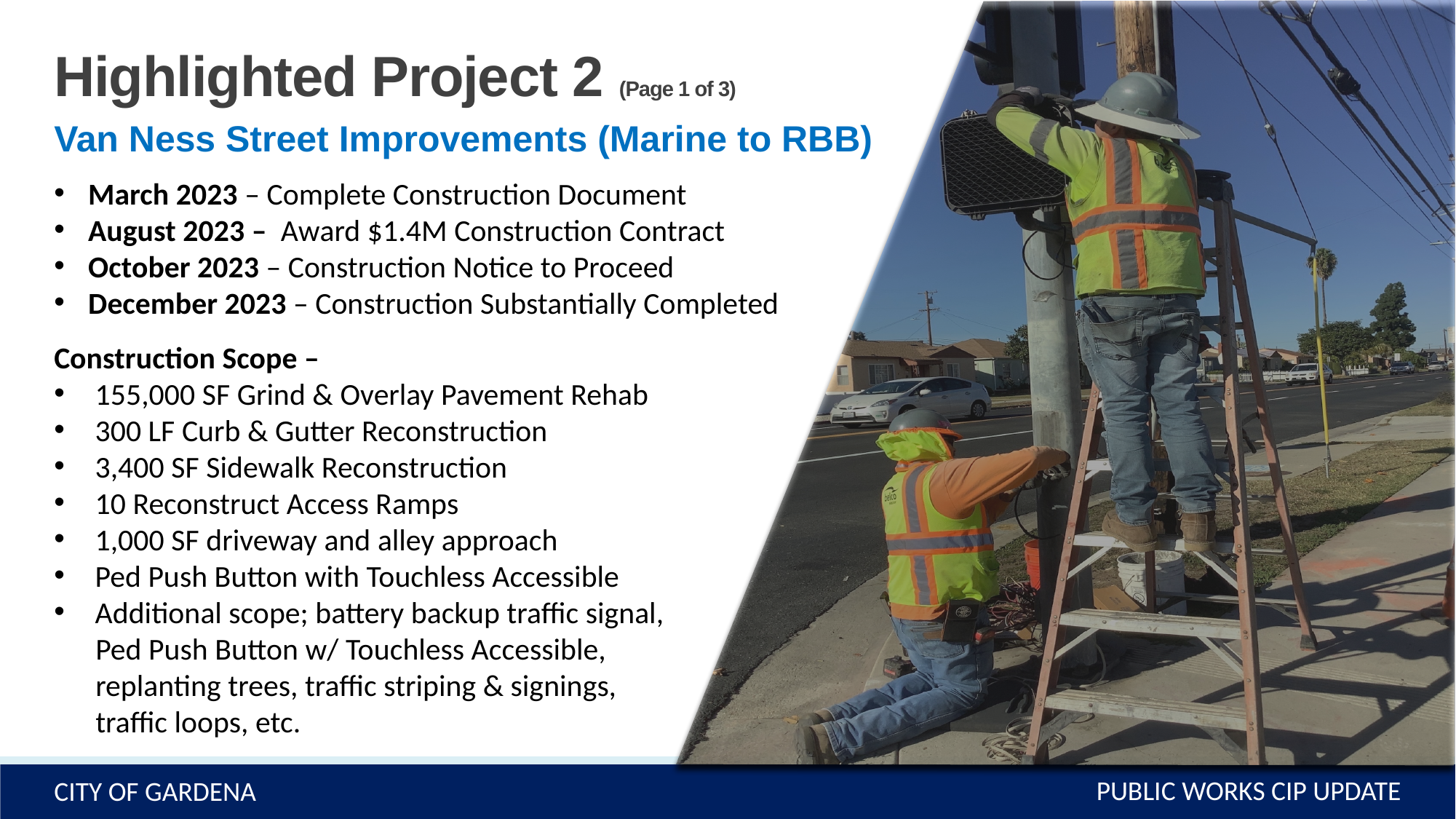

Highlighted Project 2 (Page 1 of 3)
Van Ness Street Improvements (Marine to RBB)

March 2023 – Complete Construction Document
August 2023 –  Award $1.4M Construction Contract
October 2023 – Construction Notice to Proceed
December 2023 – Construction Substantially Completed

Construction Scope –
155,000 SF Grind & Overlay Pavement Rehab
300 LF Curb & Gutter Reconstruction
3,400 SF Sidewalk Reconstruction
10 Reconstruct Access Ramps
1,000 SF driveway and alley approach
Ped Push Button with Touchless Accessible
Additional scope; battery backup traffic signal,
      Ped Push Button w/ Touchless Accessible,
      replanting trees, traffic striping & signings,
      traffic loops, etc.

PUBLIC WORKS CIP UPDATE
CITY OF GARDENA